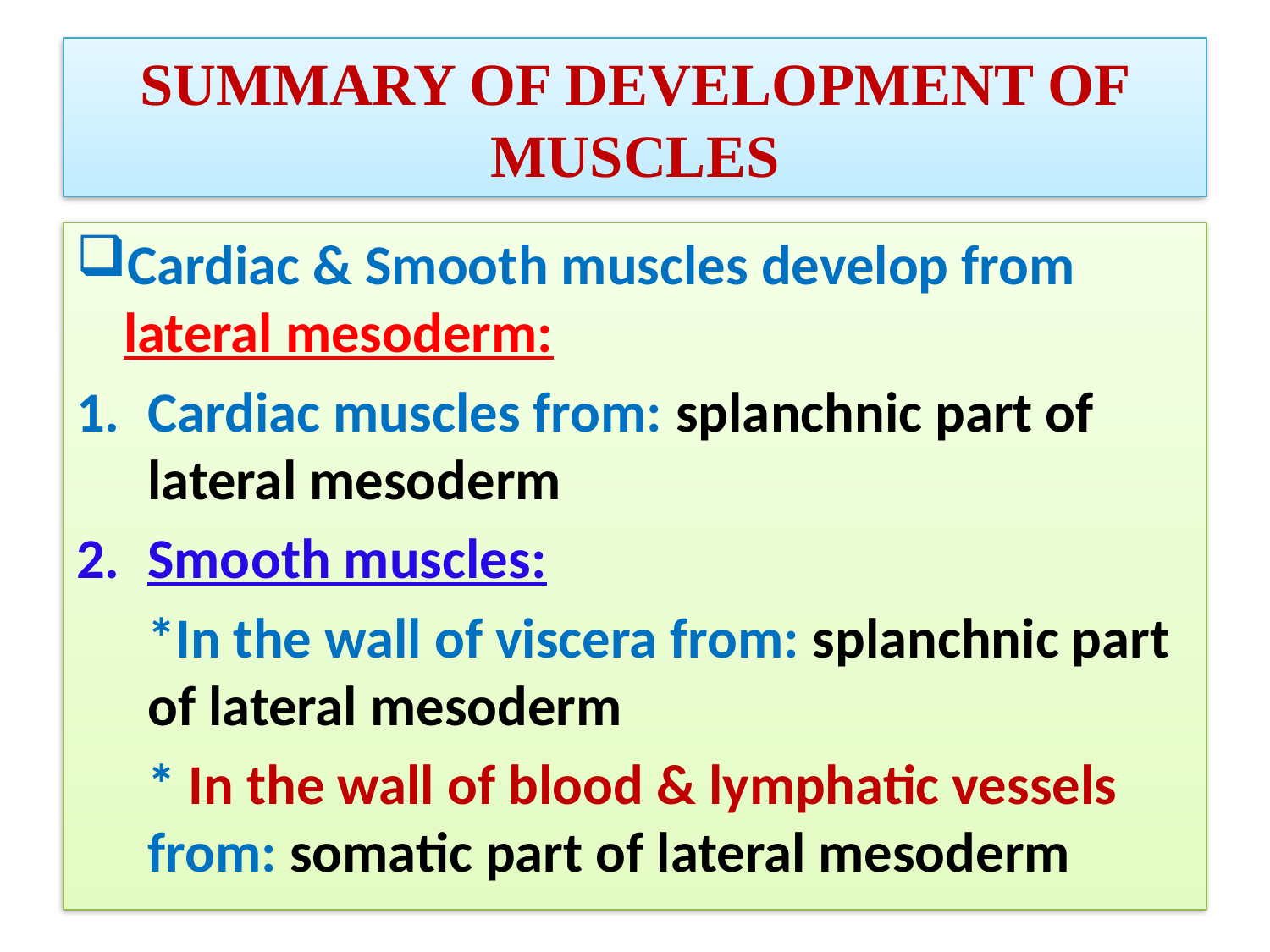

# SUMMARY OF DEVELOPMENT OF MUSCLES
Cardiac & Smooth muscles develop from lateral mesoderm:
Cardiac muscles from: splanchnic part of lateral mesoderm
Smooth muscles:
	*In the wall of viscera from: splanchnic part of lateral mesoderm
	* In the wall of blood & lymphatic vessels from: somatic part of lateral mesoderm